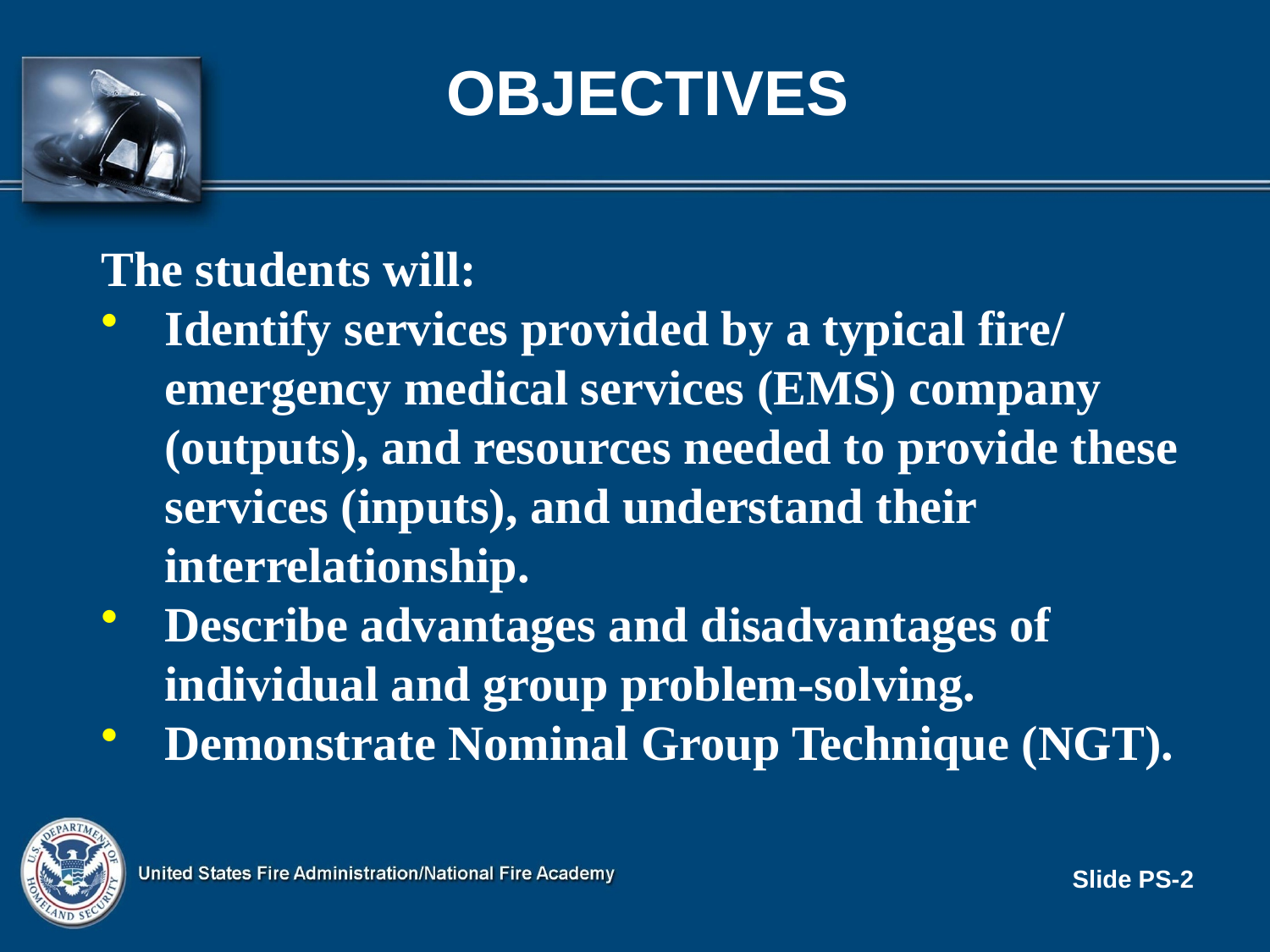

# OBJECTIVES
The students will:
Identify services provided by a typical fire/ emergency medical services (EMS) company (outputs), and resources needed to provide these services (inputs), and understand their interrelationship.
Describe advantages and disadvantages of individual and group problem-solving.
Demonstrate Nominal Group Technique (NGT).
Slide PS-2